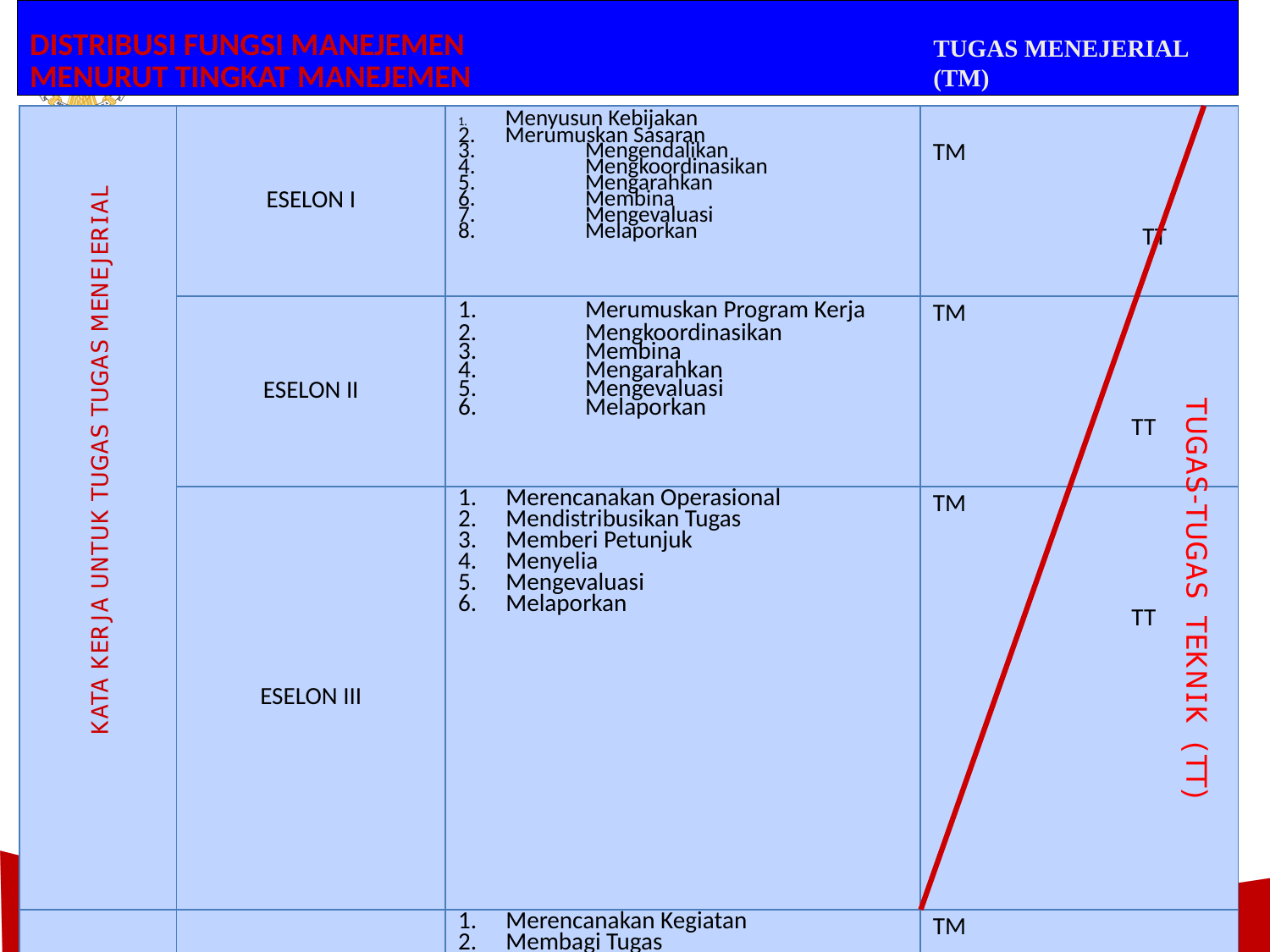

DISTRIBUSI FUNGSI MANEJEMEN
MENURUT TINGKAT MANEJEMEN
TUGAS MENEJERIAL (TM)
KATA KERJA UNTUK TUGAS TUGAS MENEJERIAL
|  | ESELON I | Menyusun Kebijakan 2. Merumuskan Sasaran 3. Mengendalikan 4. Mengkoordinasikan 5. Mengarahkan 6. Membina 7. Mengevaluasi 8. Melaporkan | TM TT |
| --- | --- | --- | --- |
|  | ESELON II | 1. Merumuskan Program Kerja 2. Mengkoordinasikan 3. Membina 4. Mengarahkan 5. Mengevaluasi 6. Melaporkan | TM TT |
|  | ESELON III | Merencanakan Operasional Mendistribusikan Tugas Memberi Petunjuk Menyelia Mengevaluasi Melaporkan | TM TT |
|  | ESELON IV | Merencanakan Kegiatan Membagi Tugas Membimbing Memeriksa Mengevaluasi Melaporkan | TM TT |

 TUGAS-TUGAS  TEKNIK  (TT)
22